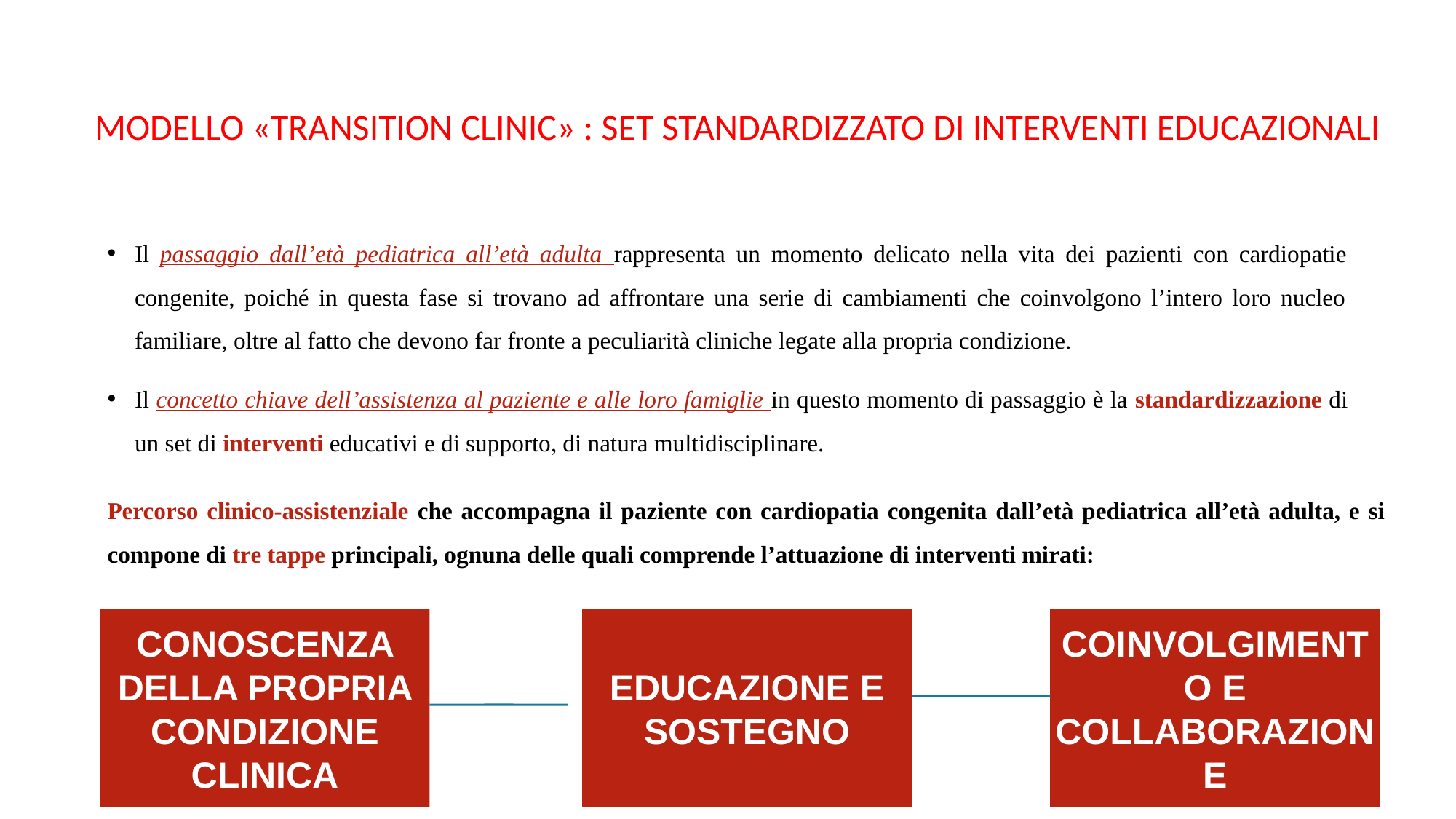

# MODELLO «TRANSITION CLINIC» : SET STANDARDIZZATO DI INTERVENTI EDUCAZIONALI
Il passaggio dall’età pediatrica all’età adulta rappresenta un momento delicato nella vita dei pazienti con cardiopatie congenite, poiché in questa fase si trovano ad affrontare una serie di cambiamenti che coinvolgono l’intero loro nucleo familiare, oltre al fatto che devono far fronte a peculiarità cliniche legate alla propria condizione.
Il concetto chiave dell’assistenza al paziente e alle loro famiglie in questo momento di passaggio è la standardizzazione di un set di interventi educativi e di supporto, di natura multidisciplinare.
Percorso clinico-assistenziale che accompagna il paziente con cardiopatia congenita dall’età pediatrica all’età adulta, e si compone di tre tappe principali, ognuna delle quali comprende l’attuazione di interventi mirati:

CONOSCENZA DELLA PROPRIA CONDIZIONE CLINICA

EDUCAZIONE E SOSTEGNO

COINVOLGIMENTO E COLLABORAZIONE